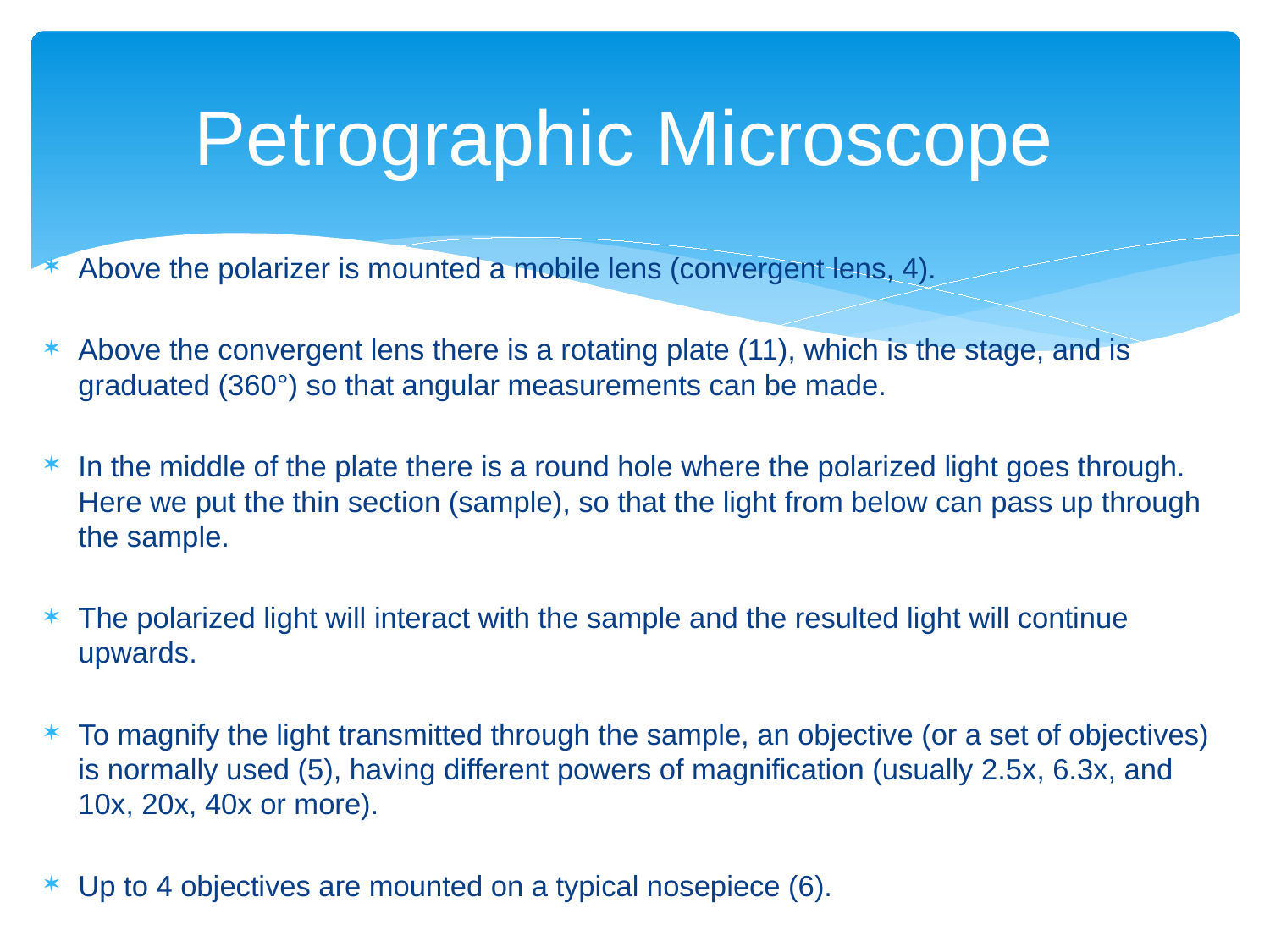

# Petrographic Microscope
Above the polarizer is mounted a mobile lens (convergent lens, 4).

Above the convergent lens there is a rotating plate (11), which is the stage, and is graduated (360°) so that angular measurements can be made.

In the middle of the plate there is a round hole where the polarized light goes through. Here we put the thin section (sample), so that the light from below can pass up through the sample.

The polarized light will interact with the sample and the resulted light will continue upwards.

To magnify the light transmitted through the sample, an objective (or a set of objectives) is normally used (5), having different powers of magnification (usually 2.5x, 6.3x, and 10x, 20x, 40x or more).

Up to 4 objectives are mounted on a typical nosepiece (6).